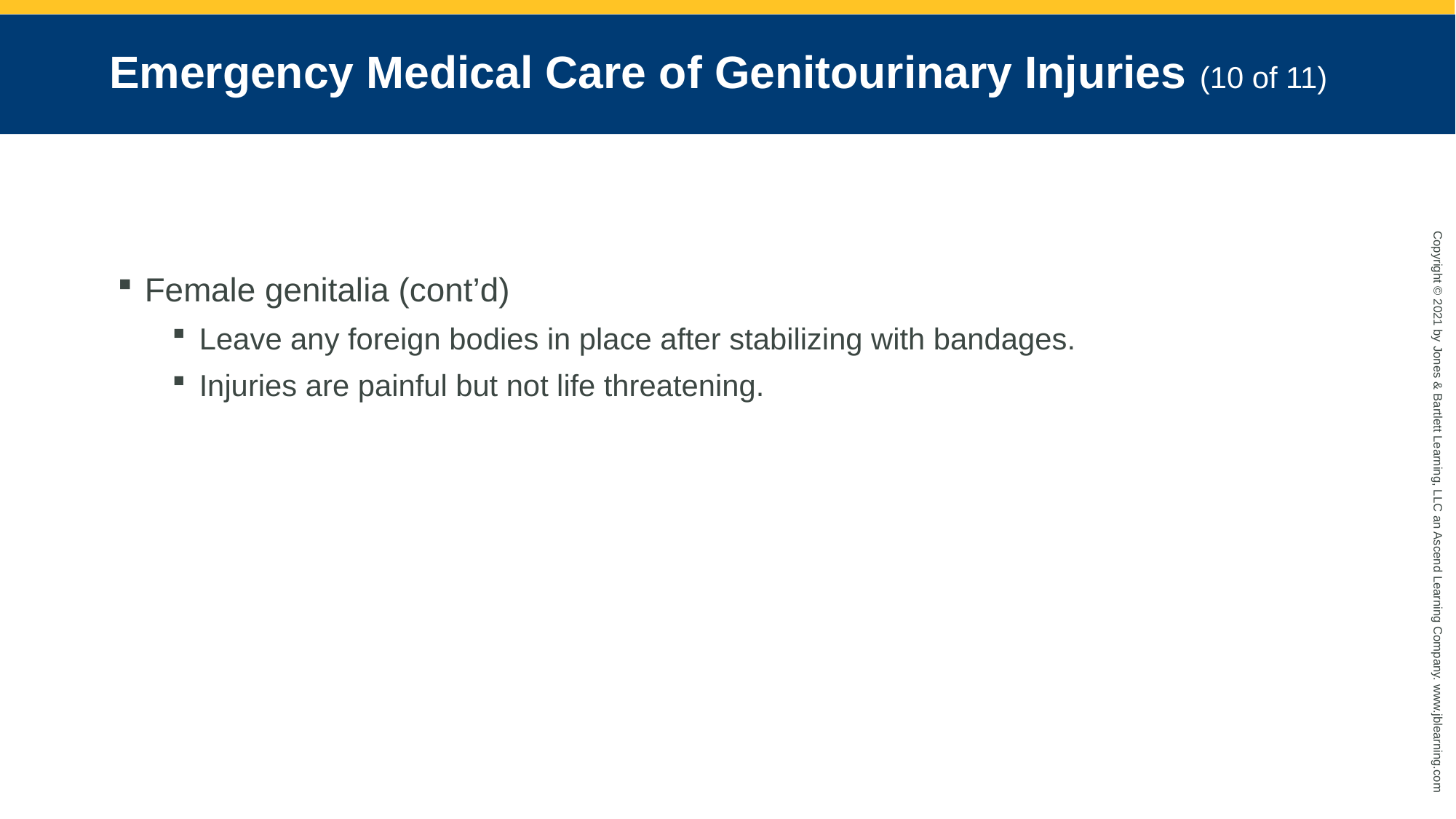

# Emergency Medical Care of Genitourinary Injuries (10 of 11)
Female genitalia (cont’d)
Leave any foreign bodies in place after stabilizing with bandages.
Injuries are painful but not life threatening.